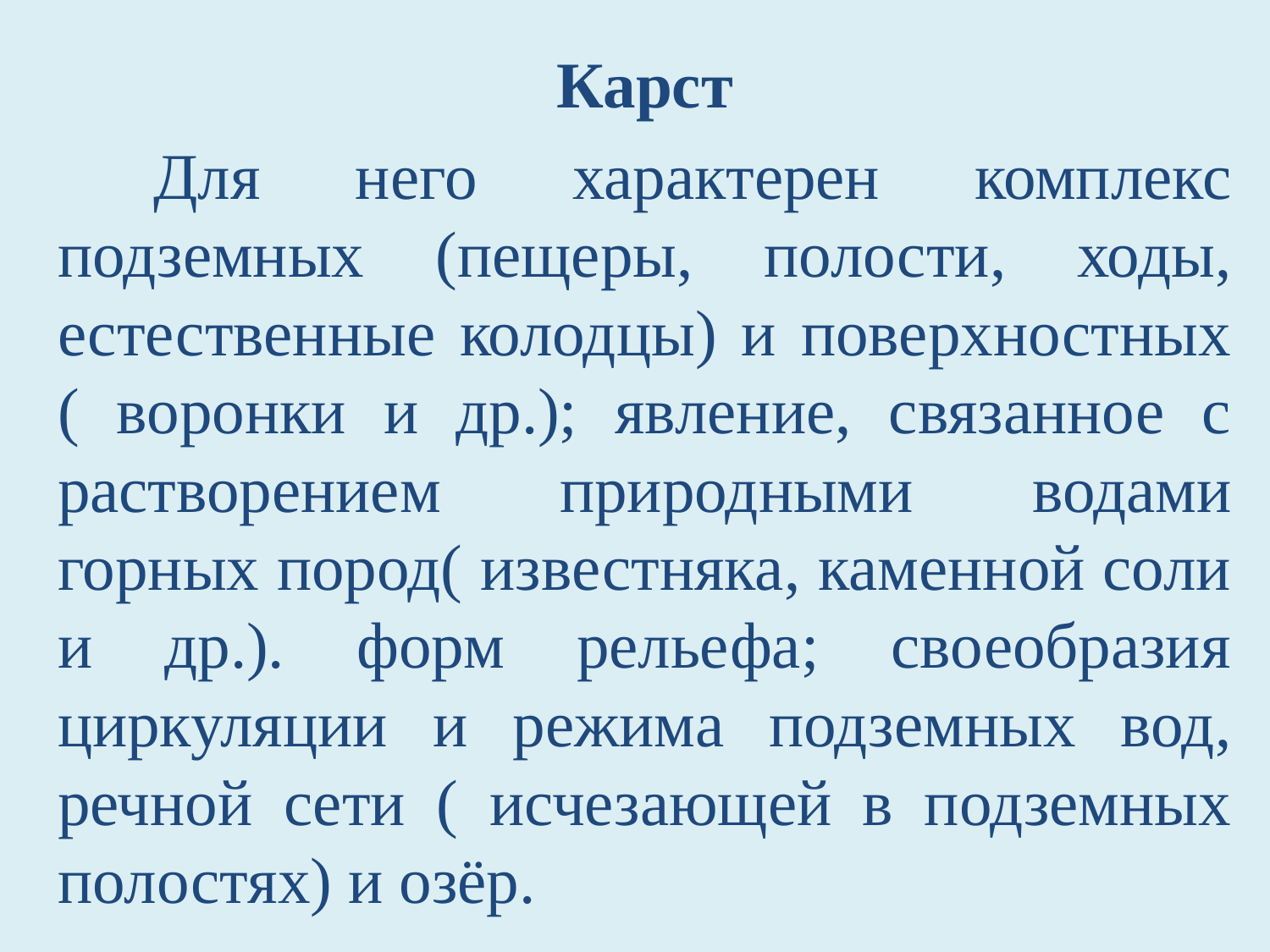

Карст
 Для него характерен комплекс подземных (пещеры, полости, ходы, естественные колодцы) и поверхностных ( воронки и др.); явление, связанное с растворением природными водами горных пород( известняка, каменной соли и др.). форм рельефа; своеобразия циркуляции и режима подземных вод, речной сети ( исчезающей в подземных полостях) и озёр.